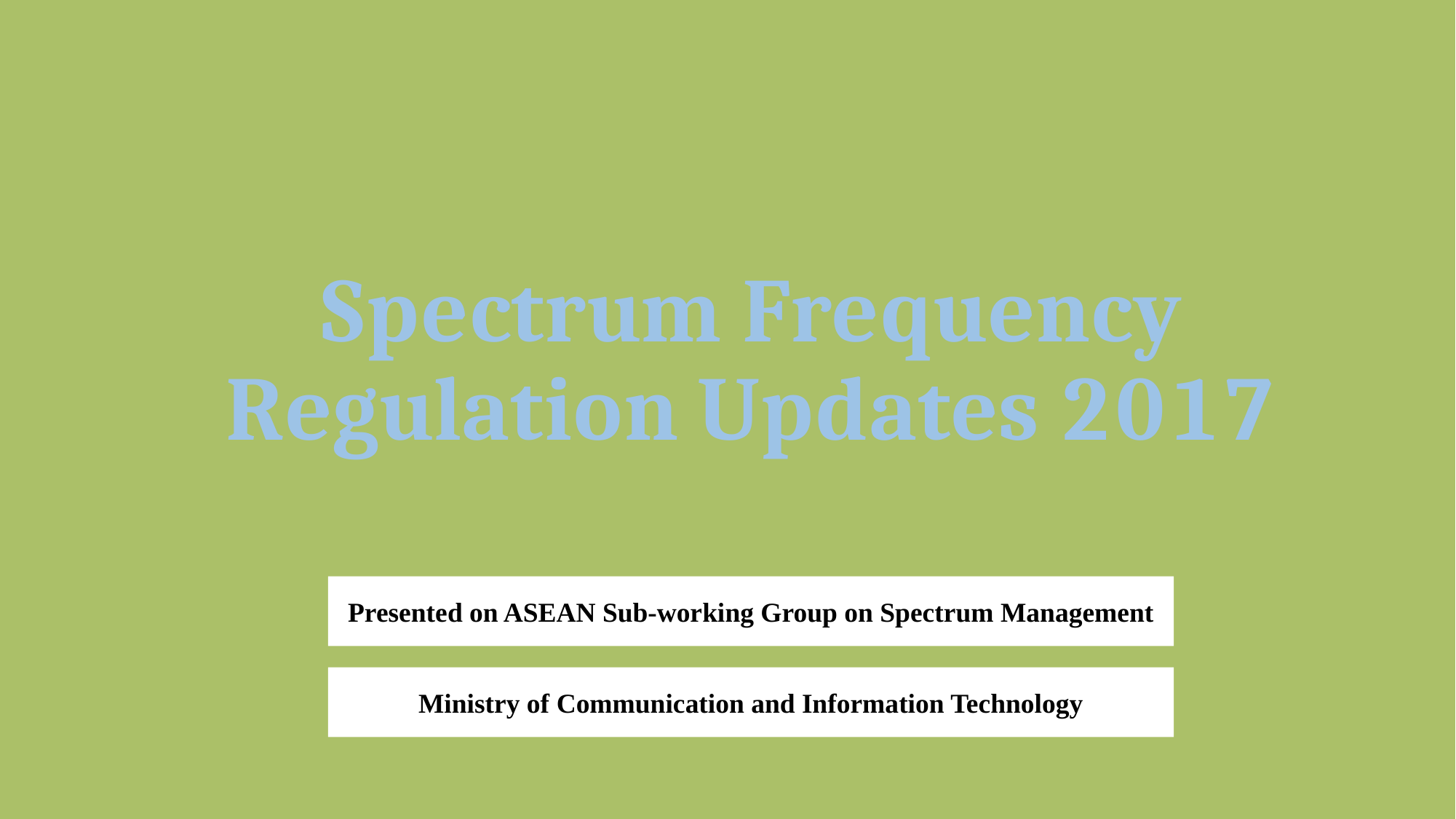

# Spectrum Frequency Regulation Updates 2017
Presented on ASEAN Sub-working Group on Spectrum Management
Ministry of Communication and Information Technology